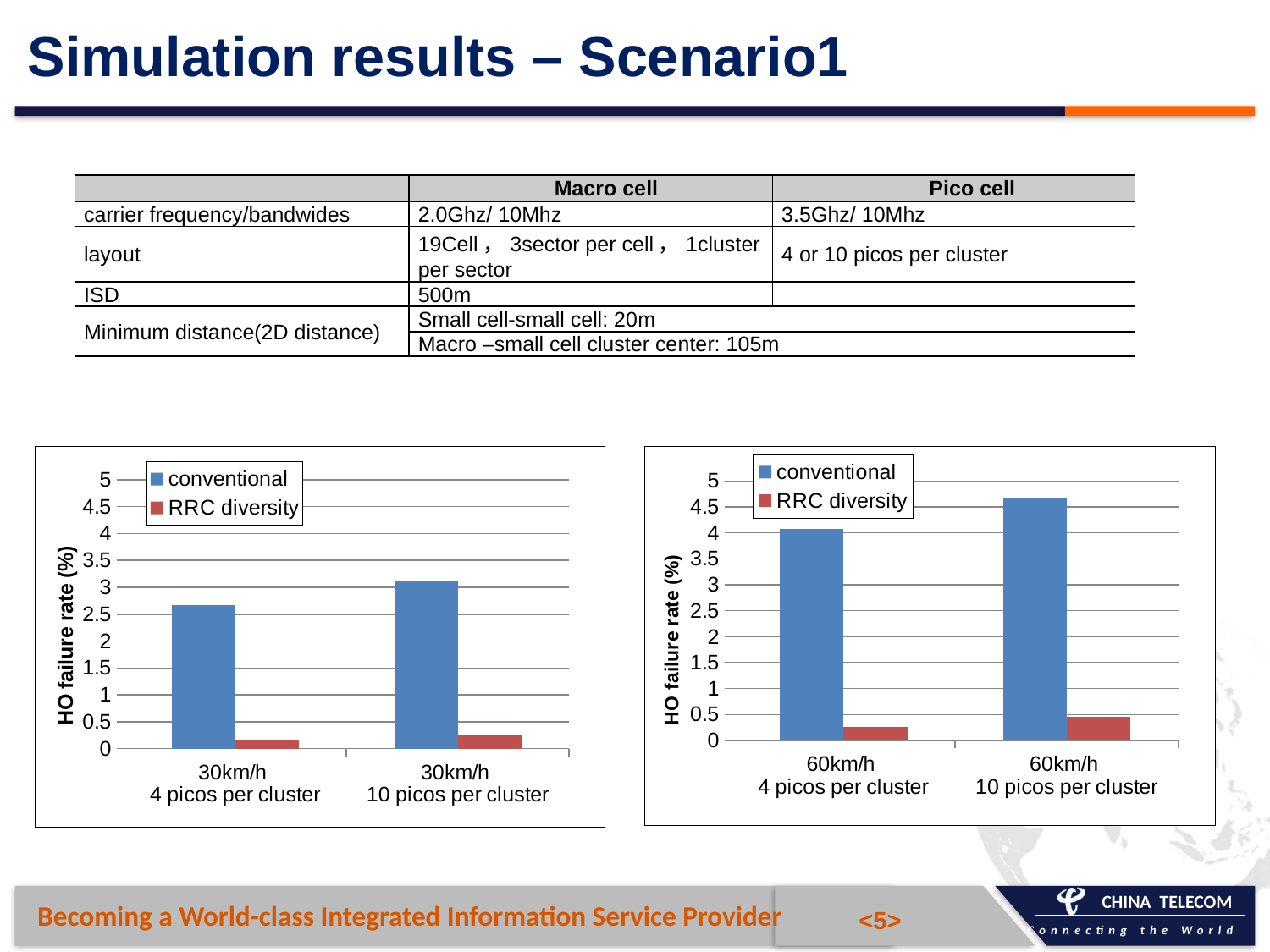

# Simulation results – Scenario1
|  | Macro cell | Pico cell |
| --- | --- | --- |
| carrier frequency/bandwides | 2.0Ghz/ 10Mhz | 3.5Ghz/ 10Mhz |
| layout | 19Cell，3sector per cell，1cluster per sector | 4 or 10 picos per cluster |
| ISD | 500m |  |
| Minimum distance(2D distance) | Small cell-small cell: 20m |  |
|  | Macro –small cell cluster center: 105m |  |

### Chart

| Category | conventional | RRC diversity |
|---|---|---|
| 30km/h
4 picos per cluster | 2.6679150000000003 | 0.160889 |
| 30km/h
10 picos per cluster | 3.115727 | 0.26995800000000003 |

### Chart

| Category | conventional | RRC diversity |
|---|---|---|
| 60km/h
4 picos per cluster | 4.080396 | 0.2593 |
| 60km/h
10 picos per cluster | 4.659498 | 0.46382200000000007 |